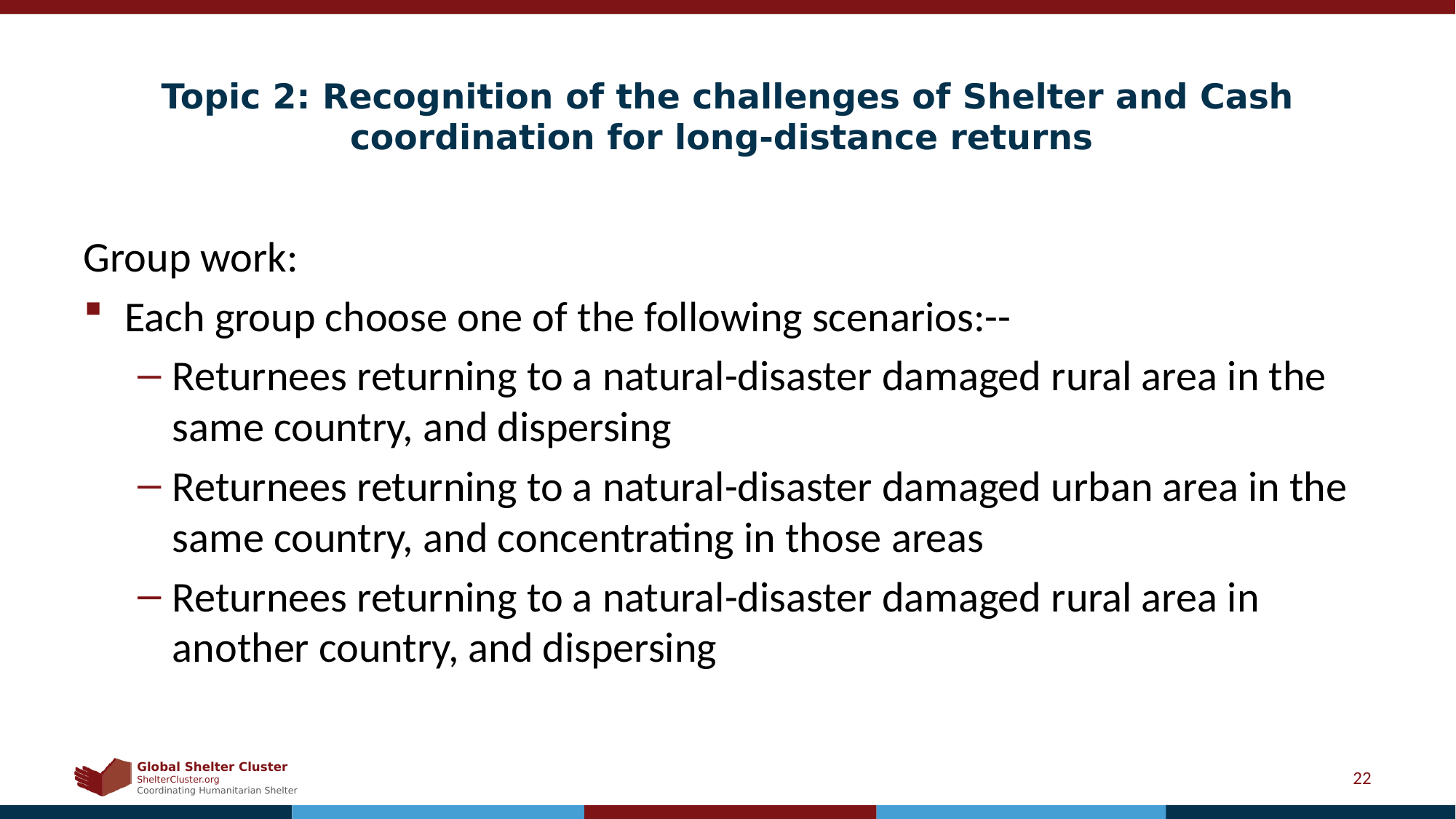

# Topic 2: Recognition of the challenges of Shelter and Cash coordination for long-distance returns
Group work:
Each group choose one of the following scenarios:--
Returnees returning to a natural-disaster damaged rural area in the same country, and dispersing
Returnees returning to a natural-disaster damaged urban area in the same country, and concentrating in those areas
Returnees returning to a natural-disaster damaged rural area in another country, and dispersing

22